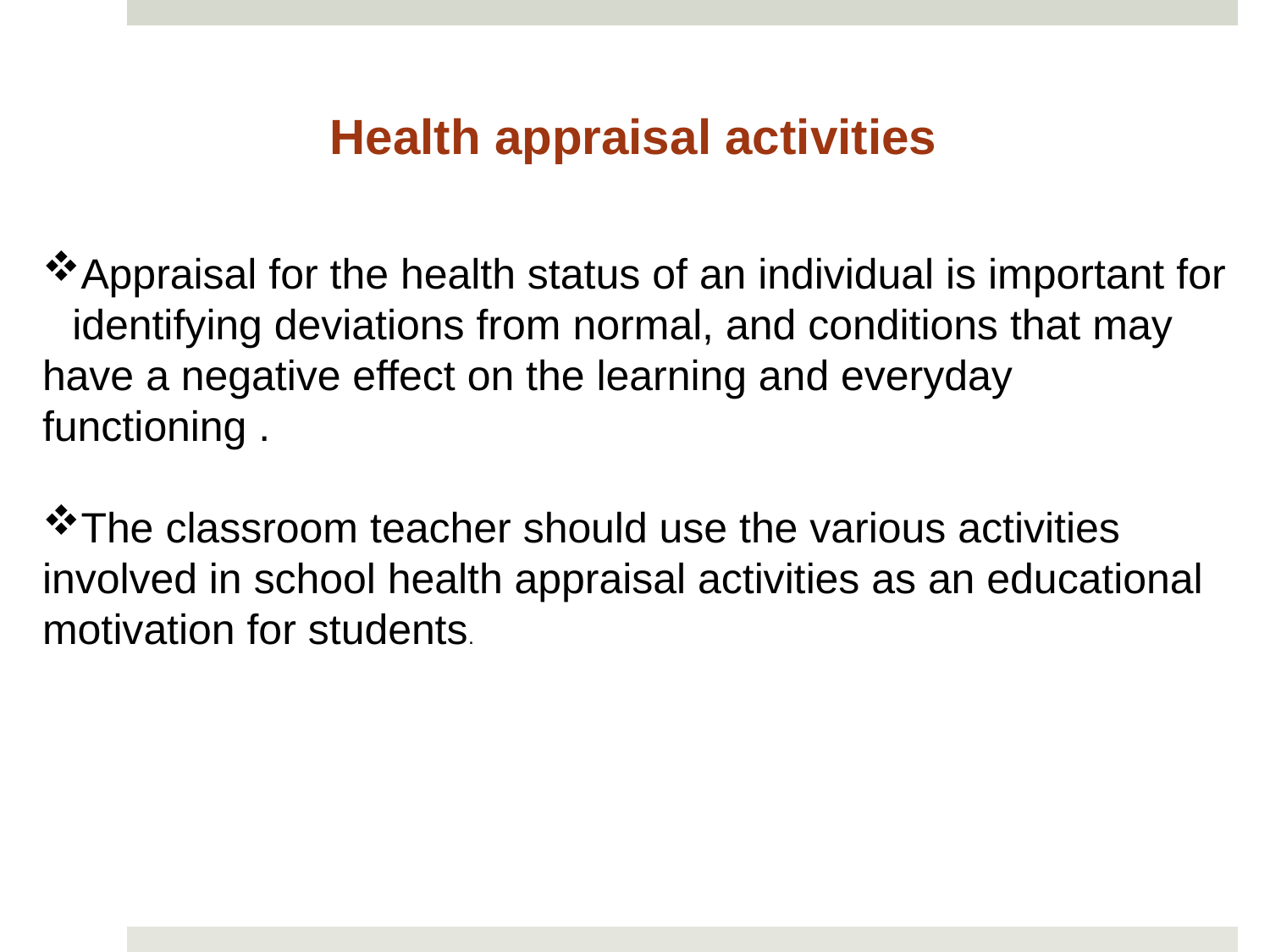

Health appraisal activities
Appraisal for the health status of an individual is important for identifying deviations from normal, and conditions that may
have a negative effect on the learning and everyday
functioning .

The classroom teacher should use the various activities
involved in school health appraisal activities as an educational motivation for students.